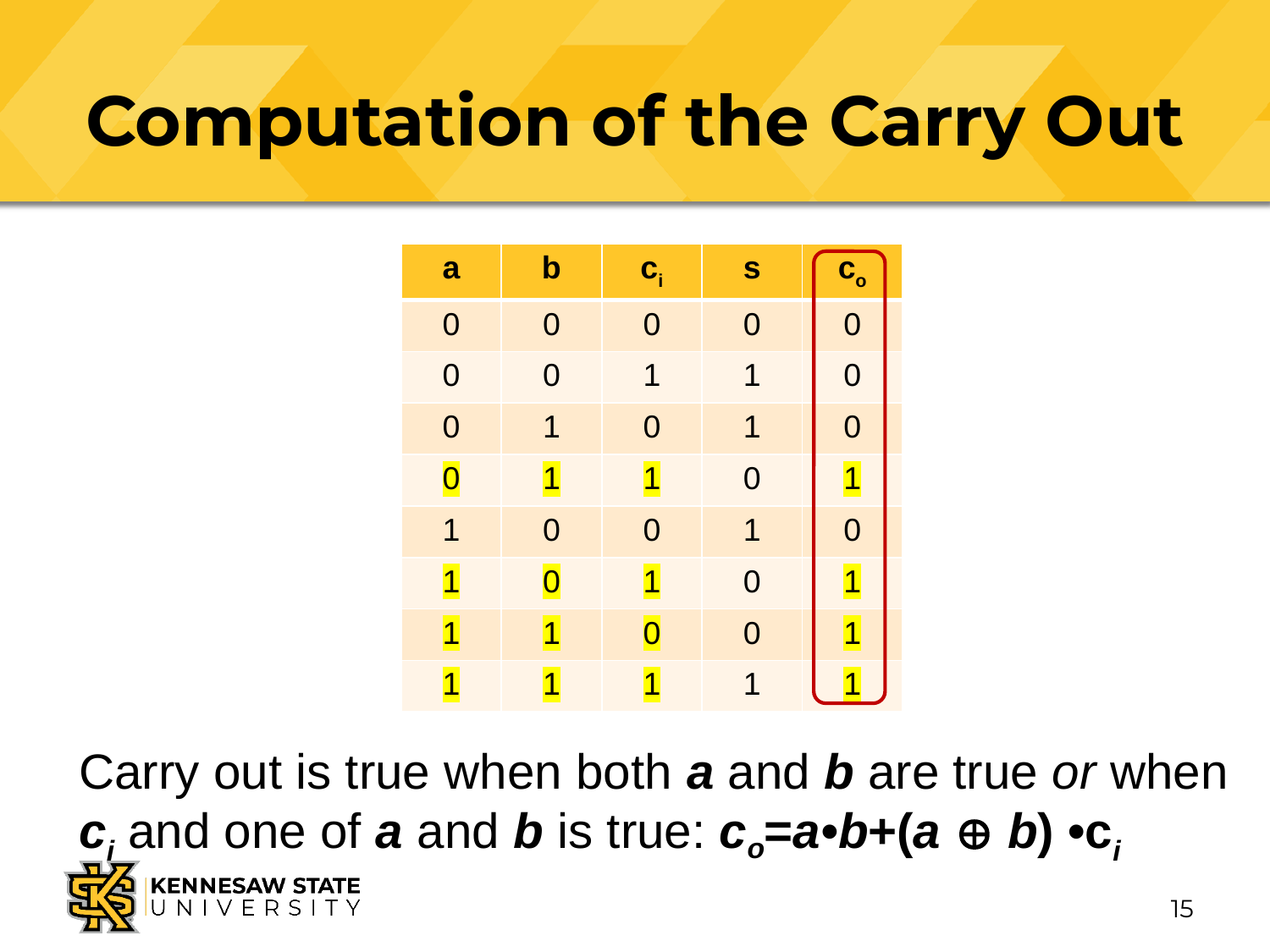

# Computation of the Carry Out
| a | b | ci | s | co |
| --- | --- | --- | --- | --- |
| 0 | 0 | 0 | 0 | 0 |
| 0 | 0 | 1 | 1 | 0 |
| 0 | 1 | 0 | 1 | 0 |
| 0 | 1 | 1 | 0 | 1 |
| 1 | 0 | 0 | 1 | 0 |
| 1 | 0 | 1 | 0 | 1 |
| 1 | 1 | 0 | 0 | 1 |
| 1 | 1 | 1 | 1 | 1 |

Carry out is true when both a and b are true or when ci and one of a and b is true: co=a•b+(a ⊕ b) •ci
15